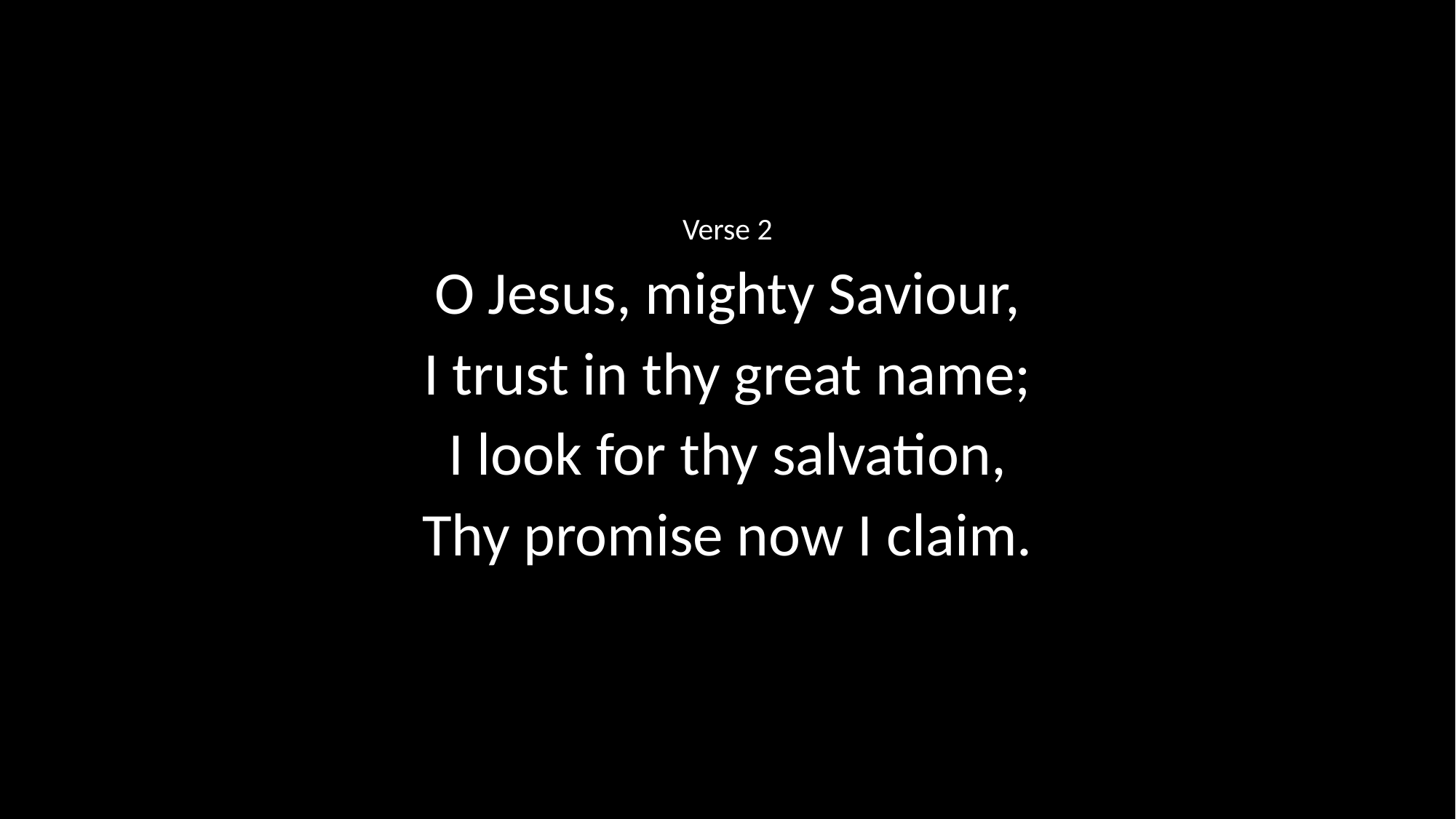

Verse 2
O Jesus, mighty Saviour,
I trust in thy great name;
I look for thy salvation,
Thy promise now I claim.